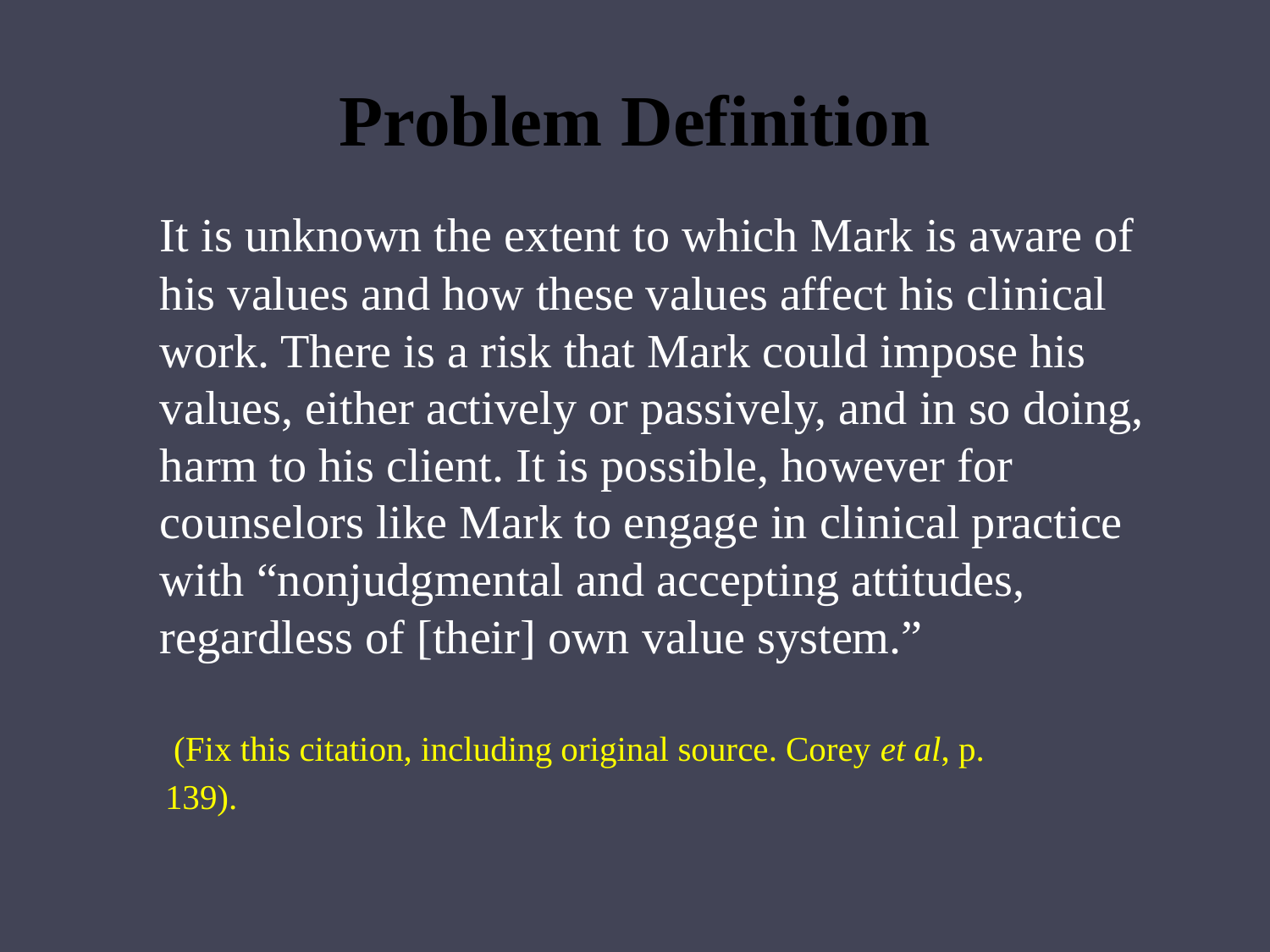

# Problem Definition
	It is unknown the extent to which Mark is aware of his values and how these values affect his clinical work. There is a risk that Mark could impose his values, either actively or passively, and in so doing, harm to his client. It is possible, however for counselors like Mark to engage in clinical practice with “nonjudgmental and accepting attitudes, regardless of [their] own value system.”

 (Fix this citation, including original source. Corey et al, p.
139).